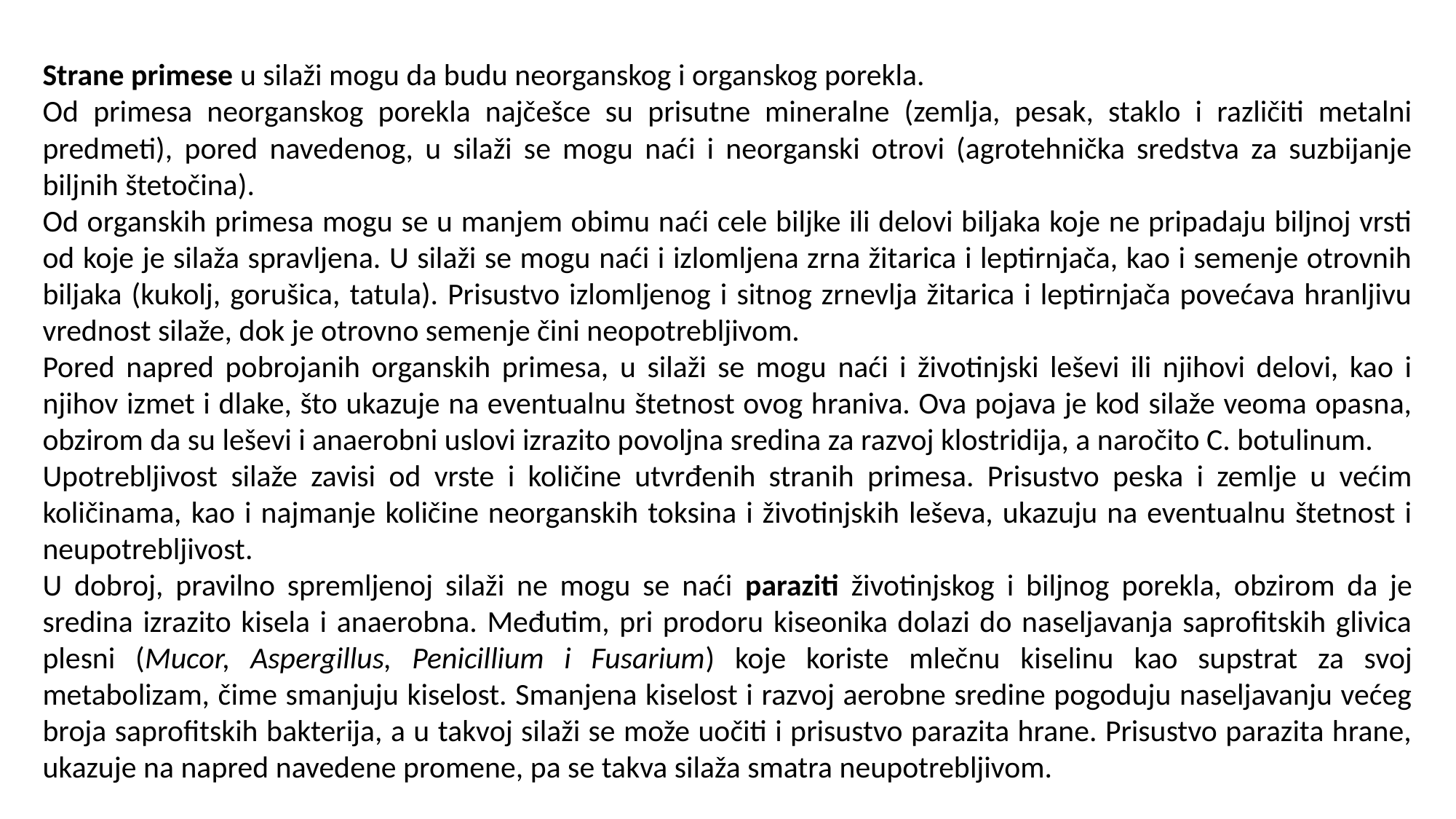

Strane primese u silaži mogu da budu neorganskog i organskog porekla.
Od primesa neorganskog porekla najčešce su prisutne mineralne (zemlja, pesak, staklo i različiti metalni predmeti), pored navedenog, u silaži se mogu naći i neorganski otrovi (agrotehnička sredstva za suzbijanje biljnih štetočina).
Od organskih primesa mogu se u manjem obimu naći cele biljke ili delovi biljaka koje ne pripadaju biljnoj vrsti od koje je silaža spravljena. U silaži se mogu naći i izlomljena zrna žitarica i leptirnjača, kao i semenje otrovnih biljaka (kukolj, gorušica, tatula). Prisustvo izlomljenog i sitnog zrnevlja žitarica i leptirnjača povećava hranljivu vrednost silaže, dok je otrovno semenje čini neopotrebljivom.
Pored napred pobrojanih organskih primesa, u silaži se mogu naći i životinjski leševi ili njihovi delovi, kao i njihov izmet i dlake, što ukazuje na eventualnu štetnost ovog hraniva. Ova pojava je kod silaže veoma opasna, obzirom da su leševi i anaerobni uslovi izrazito povoljna sredina za razvoj klostridija, a naročito C. botulinum.
Upotrebljivost silaže zavisi od vrste i količine utvrđenih stranih primesa. Prisustvo peska i zemlje u većim količinama, kao i najmanje količine neorganskih toksina i životinjskih leševa, ukazuju na eventualnu štetnost i neupotrebljivost.
U dobroj, pravilno spremljenoj silaži ne mogu se naći paraziti životinjskog i biljnog porekla, obzirom da je sredina izrazito kisela i anaerobna. Međutim, pri prodoru kiseonika dolazi do naseljavanja saprofitskih glivica plesni (Mucor, Aspergillus, Penicillium i Fusarium) koje koriste mlečnu kiselinu kao supstrat za svoj metabolizam, čime smanjuju kiselost. Smanjena kiselost i razvoj aerobne sredine pogoduju naseljavanju većeg broja saprofitskih bakterija, a u takvoj silaži se može uočiti i prisustvo parazita hrane. Prisustvo parazita hrane, ukazuje na napred navedene promene, pa se takva silaža smatra neupotrebljivom.